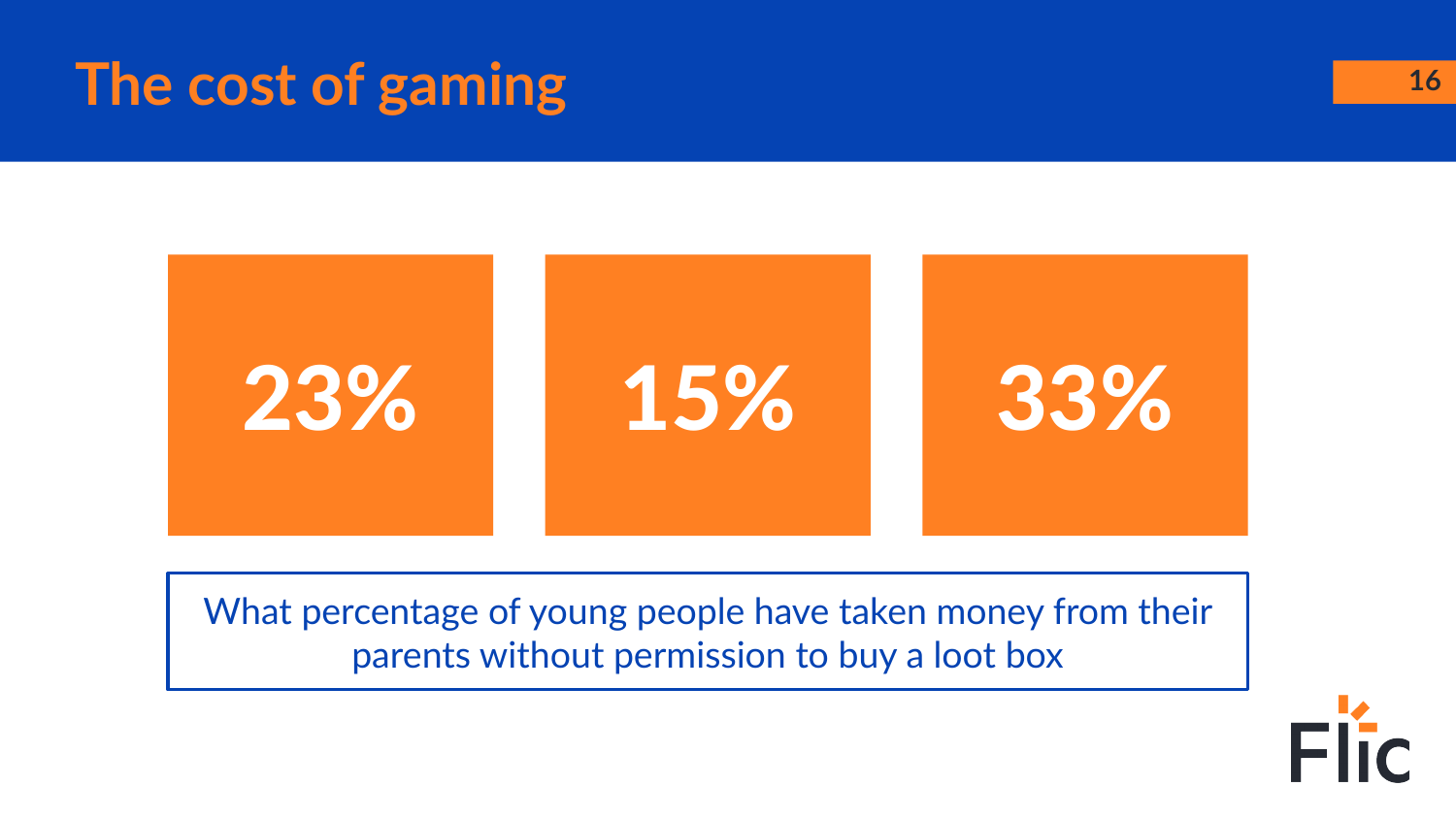

# The cost of gaming

16

23%

15%

33%

What percentage of young people have taken money from their parents without permission to buy a loot box